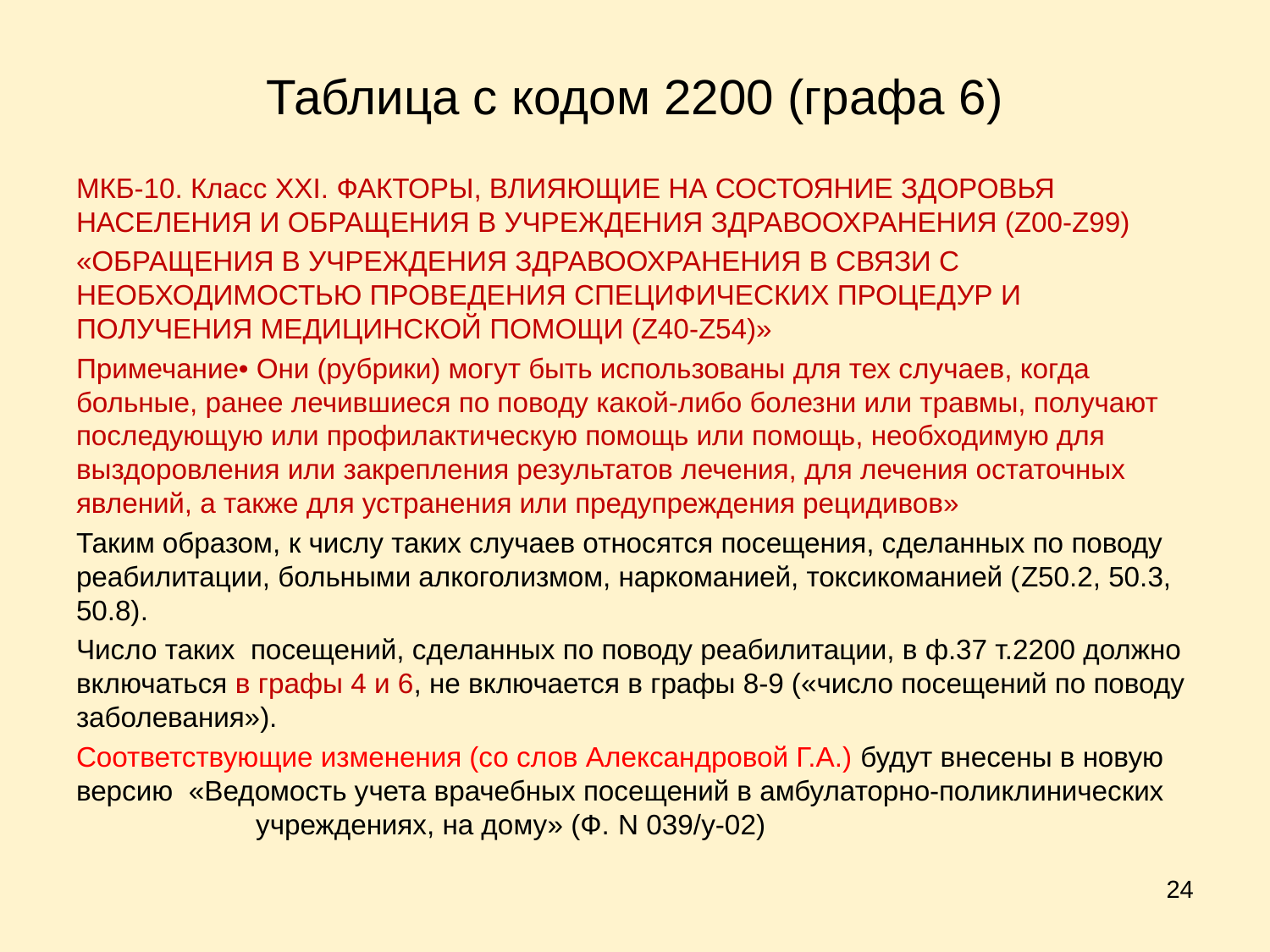

# Таблица с кодом 2200 (графа 6)
МКБ-10. Класс XXI. ФАКТОРЫ, ВЛИЯЮЩИЕ НА СОСТОЯНИЕ ЗДОРОВЬЯ НАСЕЛЕНИЯ И ОБРАЩЕНИЯ В УЧРЕЖДЕНИЯ ЗДРАВООХРАНЕНИЯ (Z00-Z99)
«ОБРАЩЕНИЯ В УЧРЕЖДЕНИЯ ЗДРАВООХРАНЕНИЯ В СВЯЗИ С НЕОБХОДИМОСТЬЮ ПРОВЕДЕНИЯ СПЕЦИФИЧЕСКИХ ПРОЦЕДУР И ПОЛУЧЕНИЯ МЕДИЦИНСКОЙ ПОМОЩИ (Z40-Z54)»
Примечание• Они (рубрики) могут быть использованы для тех случаев, когда больные, ранее лечившиеся по поводу какой-либо болезни или травмы, получают последующую или профилактическую помощь или помощь, необходимую для выздоровления или закрепления результатов лечения, для лечения остаточных явлений, а также для устранения или предупреждения рецидивов»
Таким образом, к числу таких случаев относятся посещения, сделанных по поводу реабилитации, больными алкоголизмом, наркоманией, токсикоманией (Z50.2, 50.3, 50.8).
Число таких  посещений, сделанных по поводу реабилитации, в ф.37 т.2200 должно включаться в графы 4 и 6, не включается в графы 8-9 («число посещений по поводу заболевания»).
Соответствующие изменения (со слов Александровой Г.А.) будут внесены в новую версию  «Ведомость учета врачебных посещений в амбулаторно-поликлинических                           учреждениях, на дому» (Ф. N 039/у-02)
24